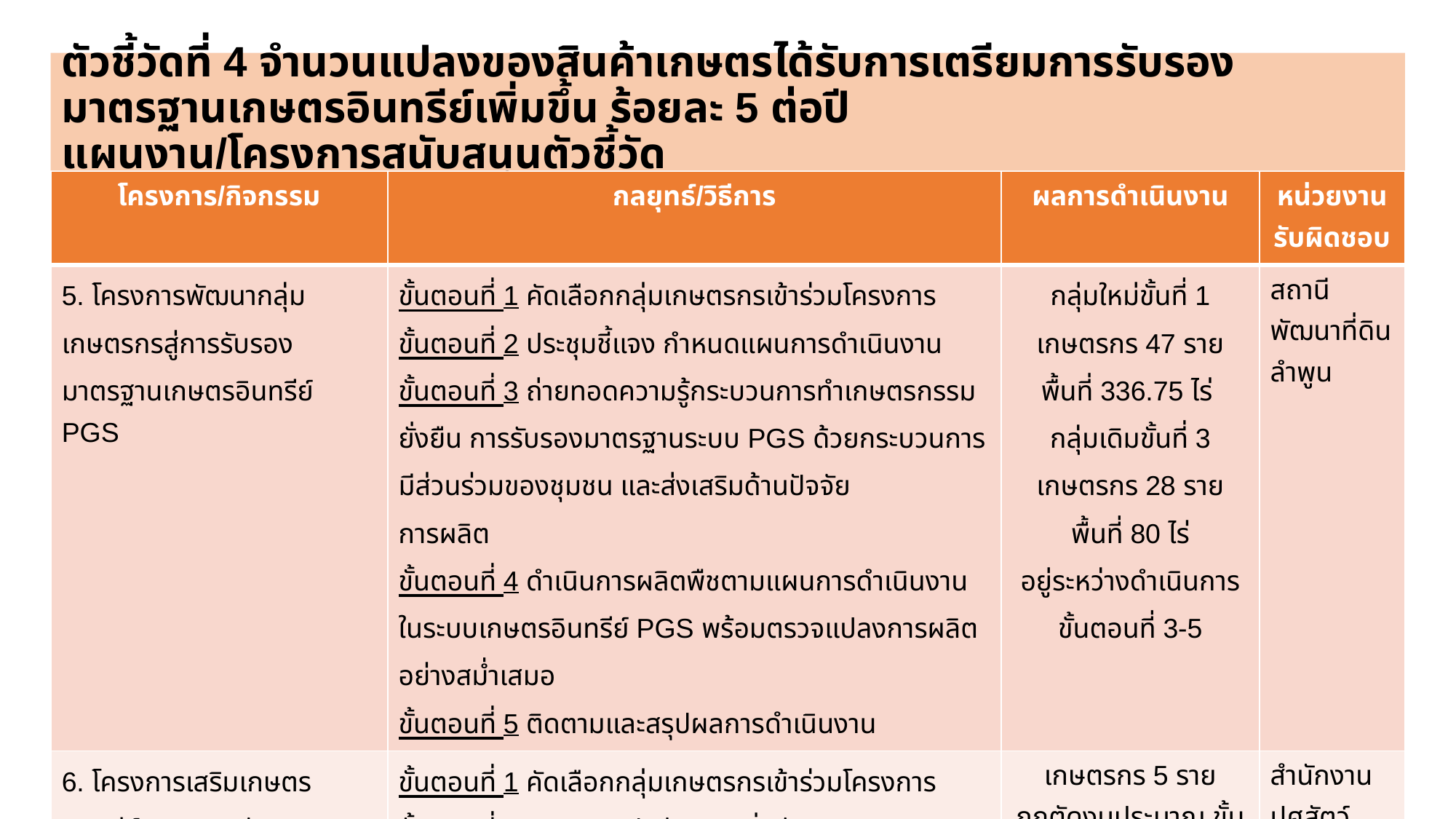

# ตัวชี้วัดที่ 4 จำนวนแปลงของสินค้าเกษตรได้รับการเตรียมการรับรองมาตรฐานเกษตรอินทรีย์เพิ่มขึ้น ร้อยละ 5 ต่อปี แผนงาน/โครงการสนับสนุนตัวชี้วัด
| โครงการ/กิจกรรม | กลยุทธ์/วิธีการ | ผลการดำเนินงาน | หน่วยงานรับผิดชอบ |
| --- | --- | --- | --- |
| 5. โครงการพัฒนากลุ่มเกษตรกรสู่การรับรองมาตรฐานเกษตรอินทรีย์ PGS | ขั้นตอนที่ 1 คัดเลือกกลุ่มเกษตรกรเข้าร่วมโครงการ ขั้นตอนที่ 2 ประชุมชี้แจง กำหนดแผนการดำเนินงาน ขั้นตอนที่ 3 ถ่ายทอดความรู้กระบวนการทำเกษตรกรรมยั่งยืน การรับรองมาตรฐานระบบ PGS ด้วยกระบวนการมีส่วนร่วมของชุมชน และส่งเสริมด้านปัจจัย การผลิต ขั้นตอนที่ 4 ดำเนินการผลิตพืชตามแผนการดำเนินงาน ในระบบเกษตรอินทรีย์ PGS พร้อมตรวจแปลงการผลิตอย่างสม่ำเสมอ ขั้นตอนที่ 5 ติดตามและสรุปผลการดำเนินงาน | กลุ่มใหม่ขั้นที่ 1 เกษตรกร 47 ราย พื้นที่ 336.75 ไร่ กลุ่มเดิมขั้นที่ 3 เกษตรกร 28 ราย พื้นที่ 80 ไร่ อยู่ระหว่างดำเนินการ ขั้นตอนที่ 3-5 | สถานีพัฒนาที่ดินลำพูน |
| 6. โครงการเสริมเกษตรอินทรีย์ กิจกรรมพัฒนาเกษตรอินทรีย์และตลาดสีเขียว | ขั้นตอนที่ 1 คัดเลือกกลุ่มเกษตรกรเข้าร่วมโครงการ ขั้นตอนที่ 2 อบรมเชิงปฏิบัติการเพิ่มศักยภาพการผลิตปศุสัตว์อินทรีย์ ขั้นตอนที่ 3 สนับสนุนปัจจัยการผลิตปศุสัตว์อินทรีย์ ขั้นตอนที่ 4 รณรงค์การบริโภคสินค้าอินทรีย์ ขั้นตอนที่ 5 ติดตามและสรุปผลการดำเนินงาน | เกษตรกร 5 ราย ถูกตัดงบประมาณ ขั้นตอนที่ 2 อยู่ระหว่างดำเนินการ ขั้นตอนที่ 3-5 | สำนักงานปศุสัตว์จังหวัดลำพูน |